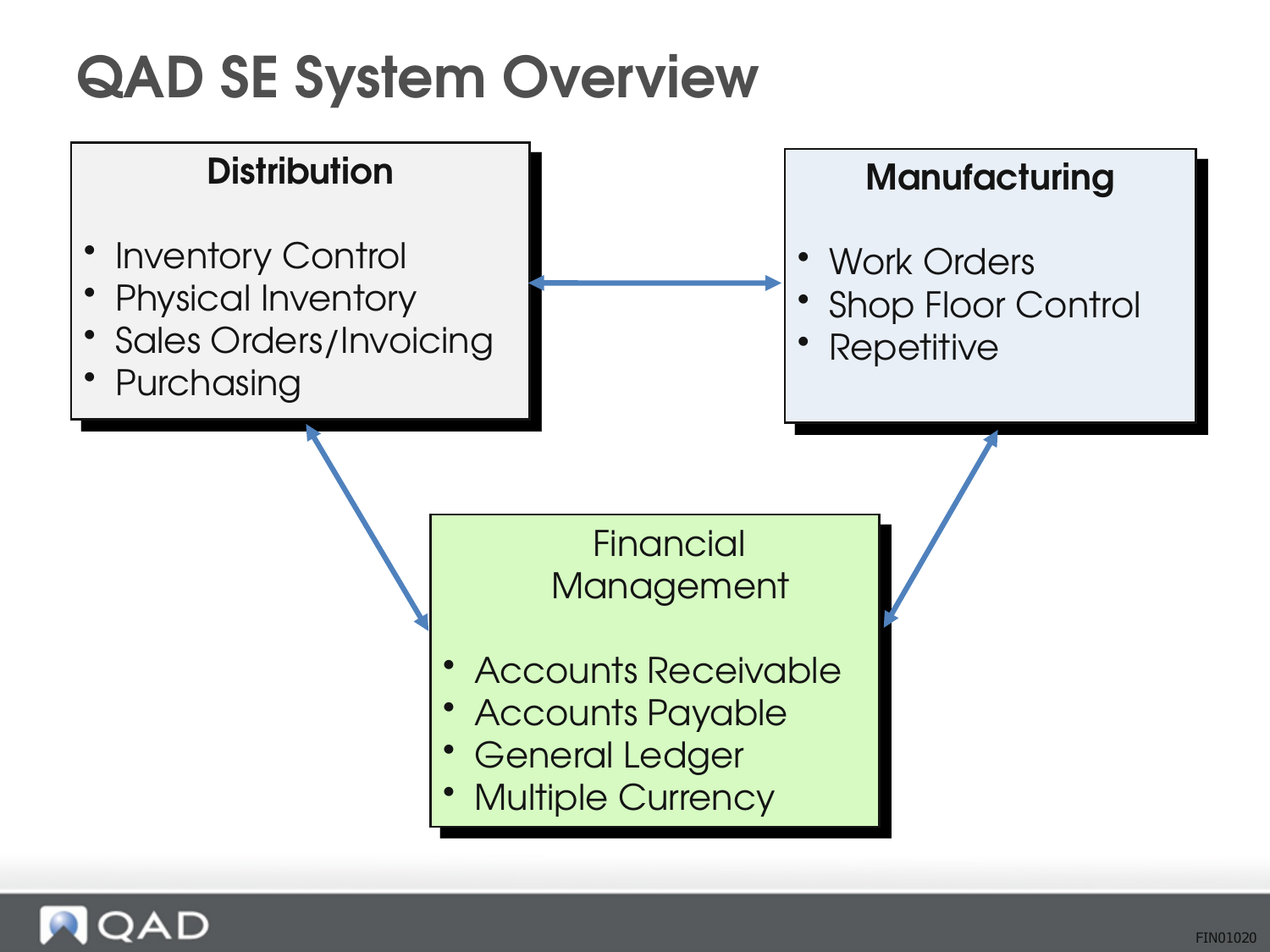

# QAD SE System Overview
Distribution

Inventory Control
Physical Inventory
Sales Orders/Invoicing
Purchasing

Manufacturing

Work Orders
Shop Floor Control
Repetitive

   Financial Management

Accounts Receivable
Accounts Payable
General Ledger
Multiple Currency
FIN01020